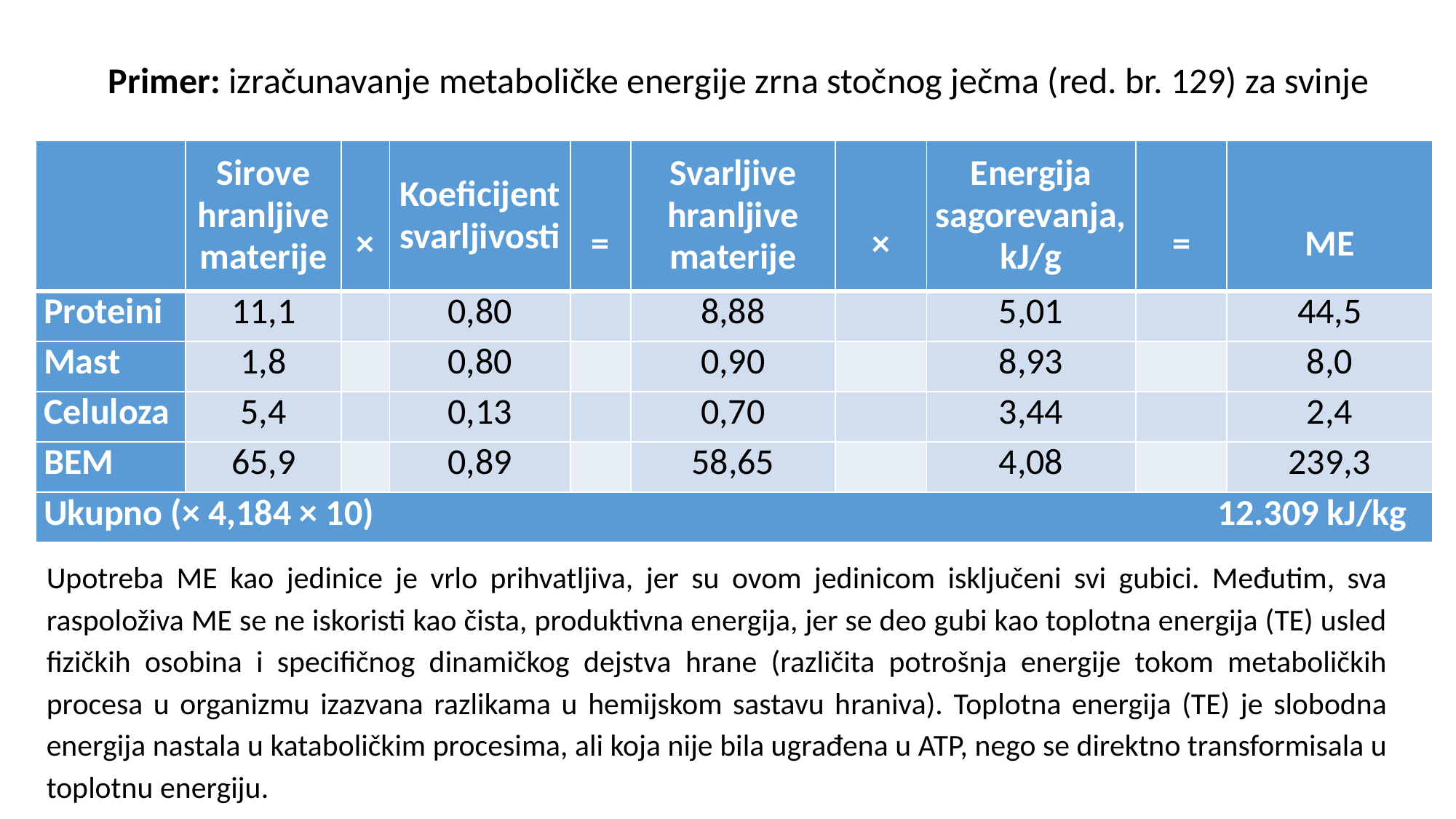

Primer: izračunavanje metaboličke energije zrna stočnog ječma (red. br. 129) za svinje
|  | Sirove hranljive materije | × | Koeficijent svarljivosti | = | Svarljive hranljive materije | × | Energija sagorevanja, kJ/g | = | ME |
| --- | --- | --- | --- | --- | --- | --- | --- | --- | --- |
| Proteini | 11,1 |  | 0,80 |  | 8,88 |  | 5,01 |  | 44,5 |
| Mast | 1,8 |  | 0,80 |  | 0,90 |  | 8,93 |  | 8,0 |
| Celuloza | 5,4 |  | 0,13 |  | 0,70 |  | 3,44 |  | 2,4 |
| BEM | 65,9 |  | 0,89 |  | 58,65 |  | 4,08 |  | 239,3 |
| Ukupno (× 4,184 × 10) 12.309 kJ/kg |  |  |  |  |  |  |  |  |  |
Upotreba ME kao jedinice je vrlo prihvatljiva, jer su ovom jedinicom isključeni svi gubici. Međutim, sva raspoloživa ME se ne iskoristi kao čista, produktivna energija, jer se deo gubi kao toplotna energija (TE) usled fizičkih osobina i specifičnog dinamičkog dejstva hrane (različita potrošnja energije tokom metaboličkih procesa u organizmu izazvana razlikama u hemijskom sastavu hraniva). Toplotna energija (TE) je slobodna energija nastala u kataboličkim procesima, ali koja nije bila ugrađena u ATP, nego se direktno transformisala u toplotnu energiju.